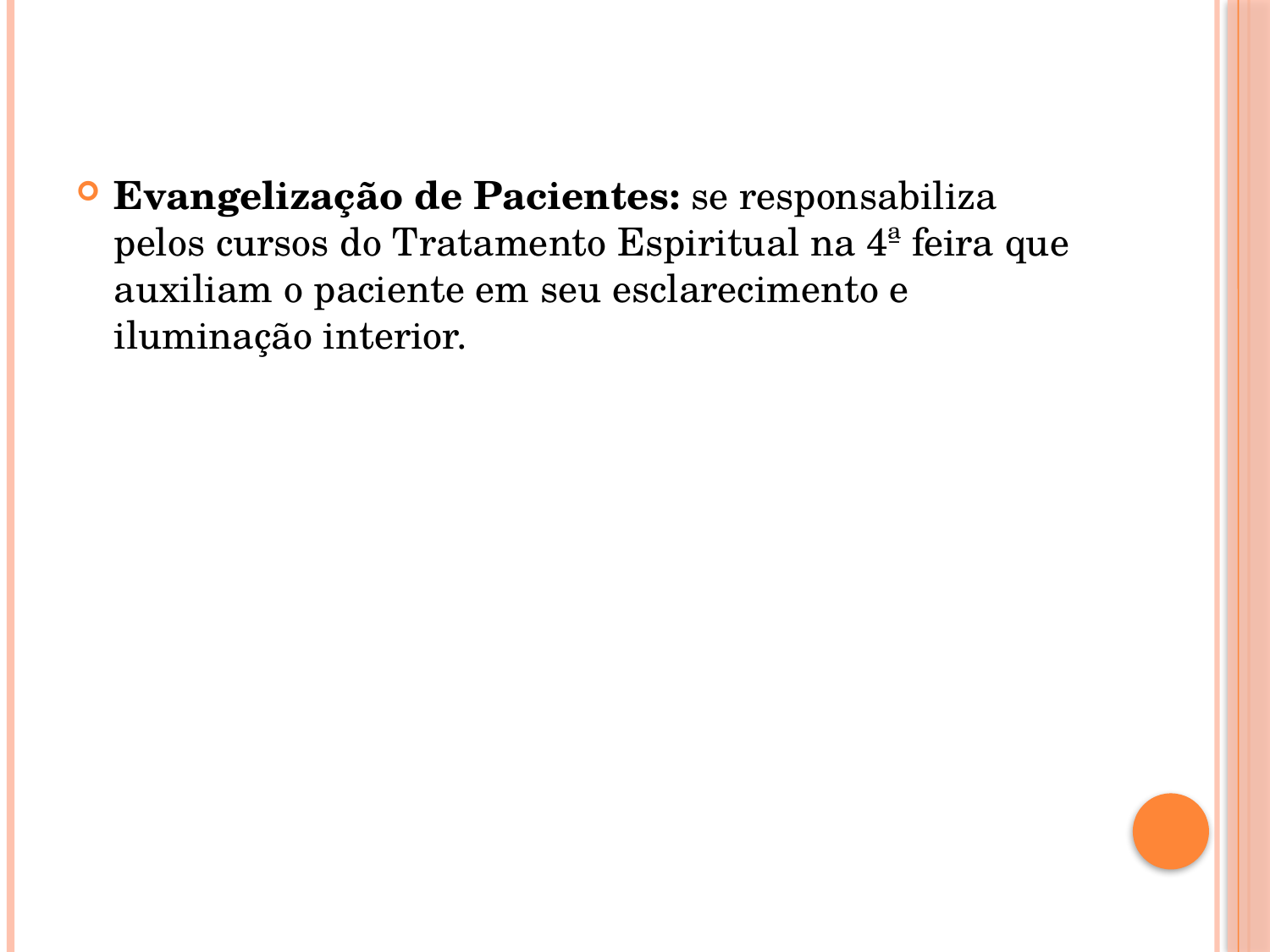

Evangelização de Pacientes: se responsabiliza pelos cursos do Tratamento Espiritual na 4ª feira que auxiliam o paciente em seu esclarecimento e iluminação interior.